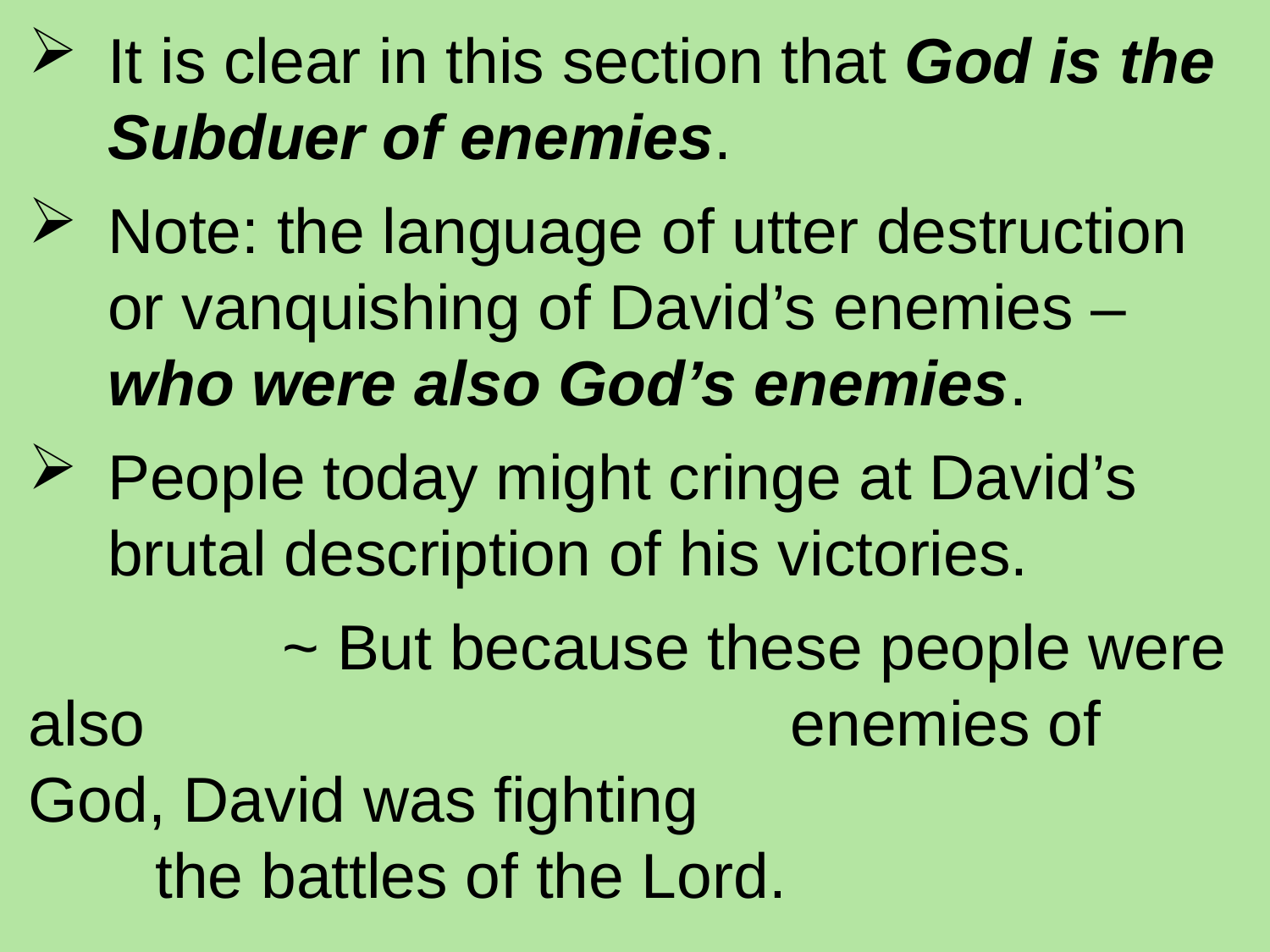

It is clear in this section that God is the Subduer of enemies.
Note: the language of utter destruction or vanquishing of David’s enemies – who were also God’s enemies.
People today might cringe at David’s brutal description of his victories.
		~ But because these people were also 					enemies of God, David was fighting 					the battles of the Lord.